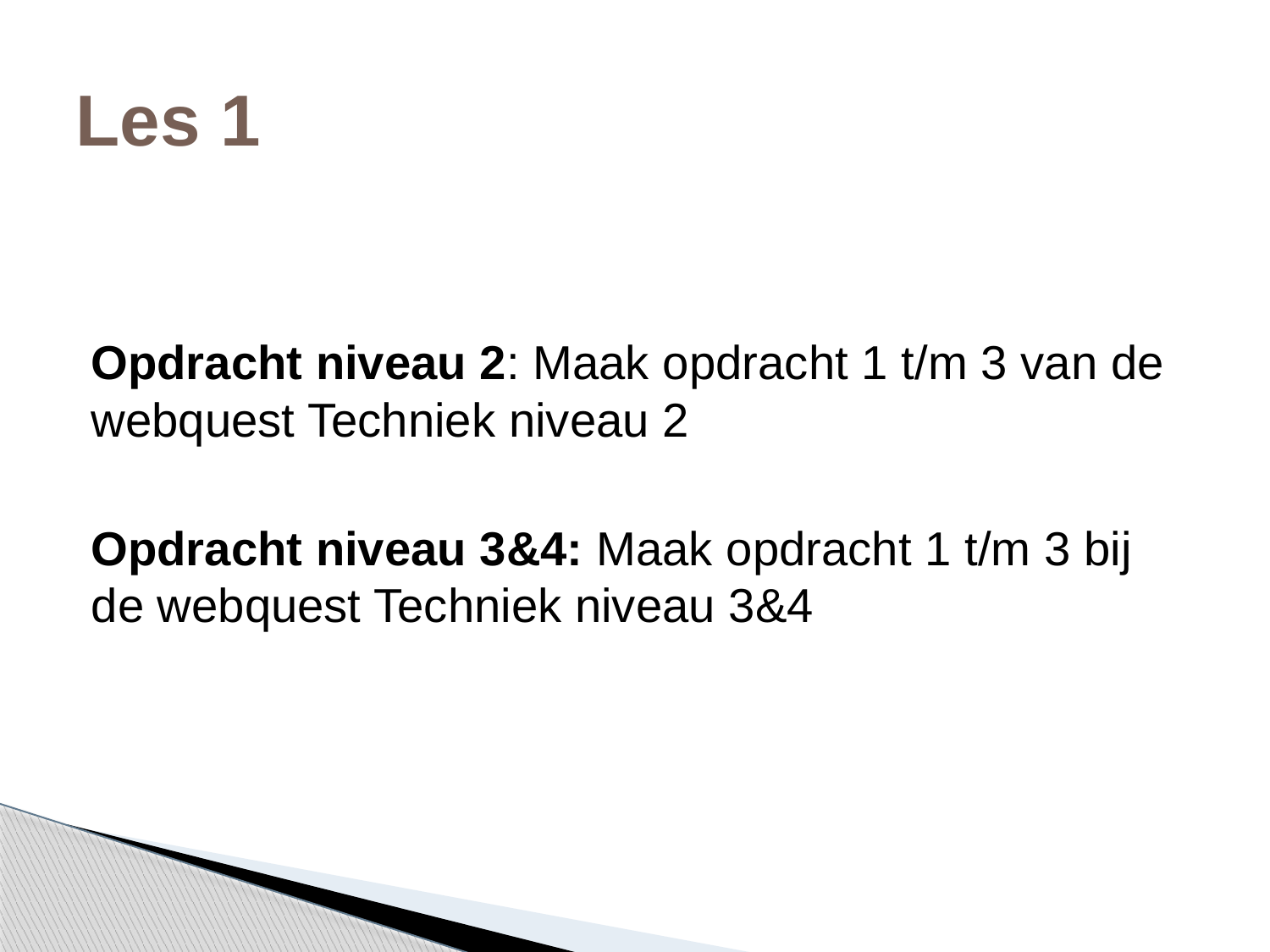

# Les 1
Opdracht niveau 2: Maak opdracht 1 t/m 3 van de webquest Techniek niveau 2

Opdracht niveau 3&4: Maak opdracht 1 t/m 3 bij de webquest Techniek niveau 3&4